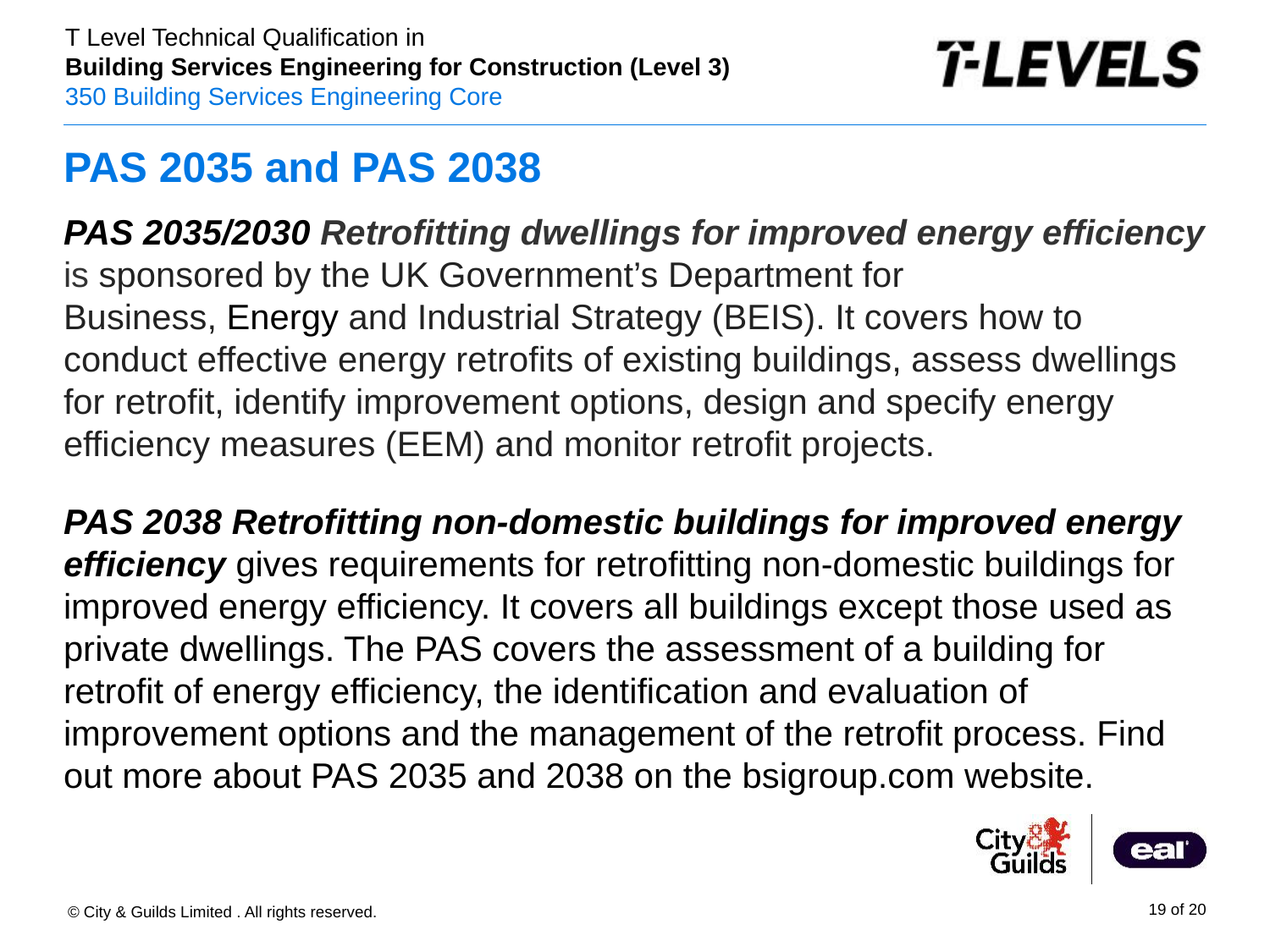

# PAS 2035 and PAS 2038
PAS 2035/2030 Retrofitting dwellings for improved energy efficiency is sponsored by the UK Government’s Department for Business, Energy and Industrial Strategy (BEIS). It covers how to conduct effective energy retrofits of existing buildings, assess dwellings for retrofit, identify improvement options, design and specify energy efficiency measures (EEM) and monitor retrofit projects.
PAS 2038 Retrofitting non-domestic buildings for improved energy efficiency gives requirements for retrofitting non-domestic buildings for improved energy efficiency. It covers all buildings except those used as private dwellings. The PAS covers the assessment of a building for retrofit of energy efficiency, the identification and evaluation of improvement options and the management of the retrofit process. Find out more about PAS 2035 and 2038 on the bsigroup.com website.